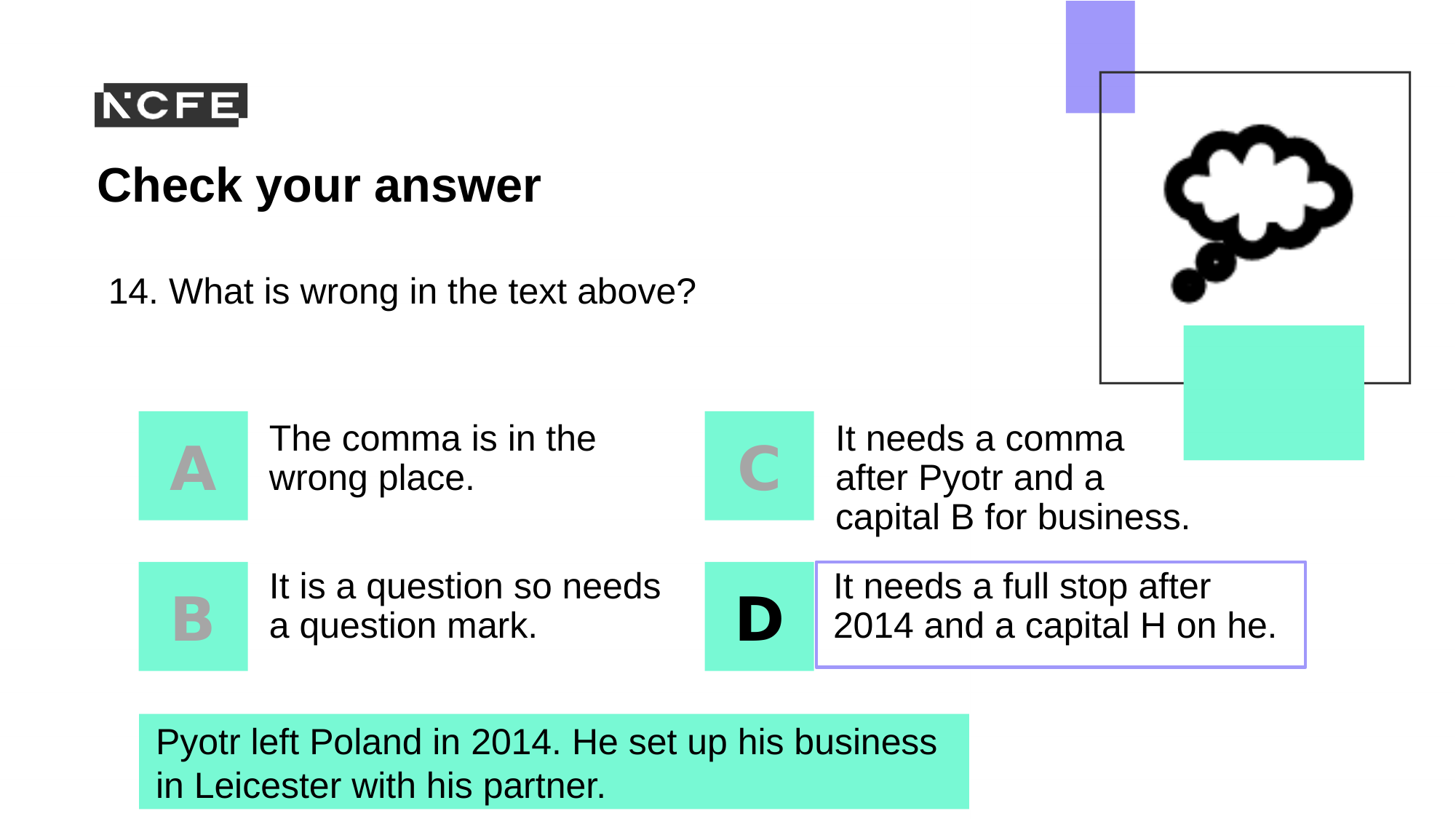

14. What is wrong in the text above?
The comma is in the wrong place.

It needs a comma after Pyotr and a capital B for business.

It is a question so needs a question mark.

It needs a full stop after 2014 and a capital H on he.

Pyotr left Poland in 2014. He set up his business in Leicester with his partner.